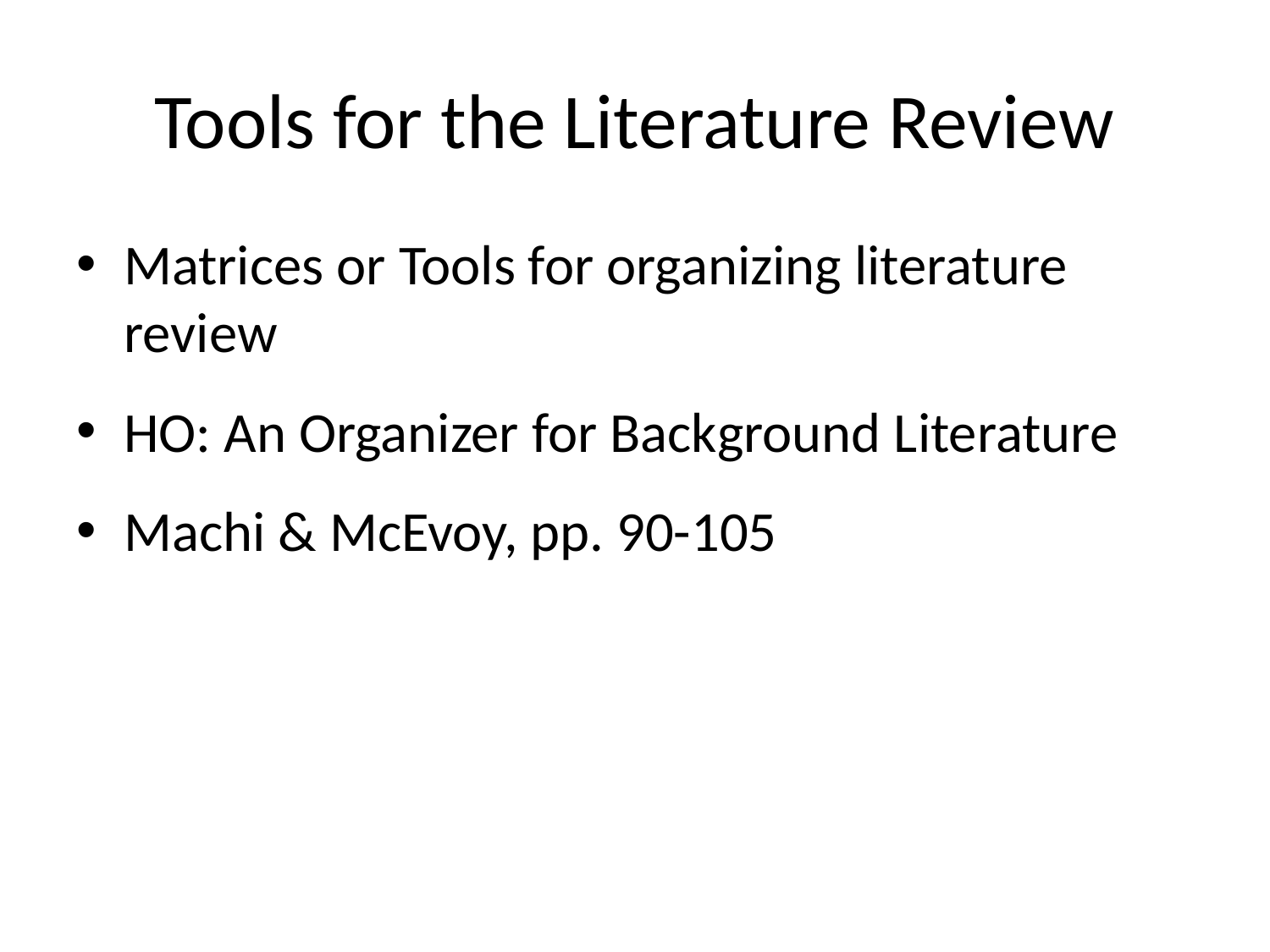

# Tools for the Literature Review
Matrices or Tools for organizing literature review
HO: An Organizer for Background Literature
Machi & McEvoy, pp. 90-105